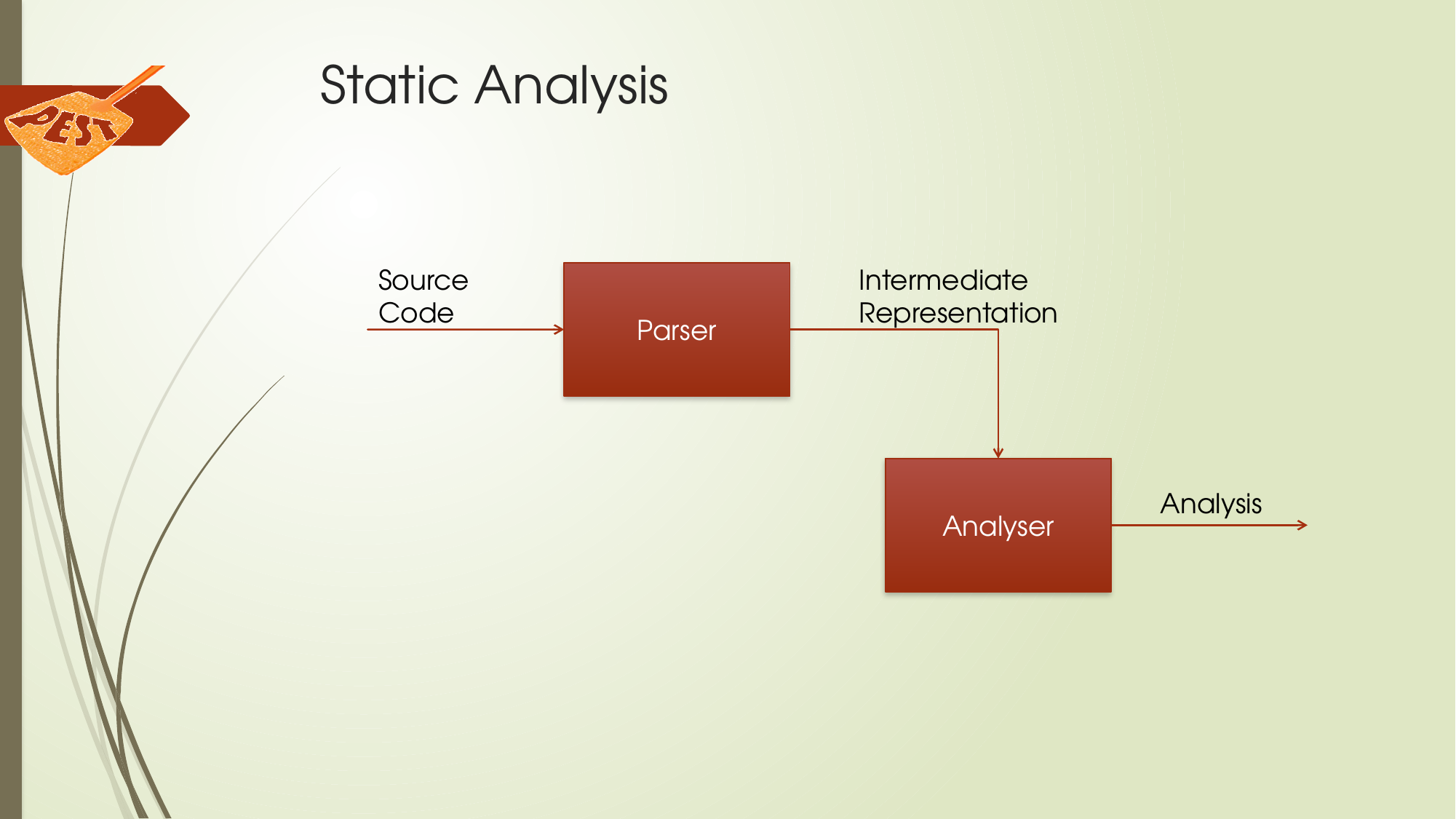

# Static Analysis
Source Code
Intermediate
Representation
Parser
Analyser
Analysis